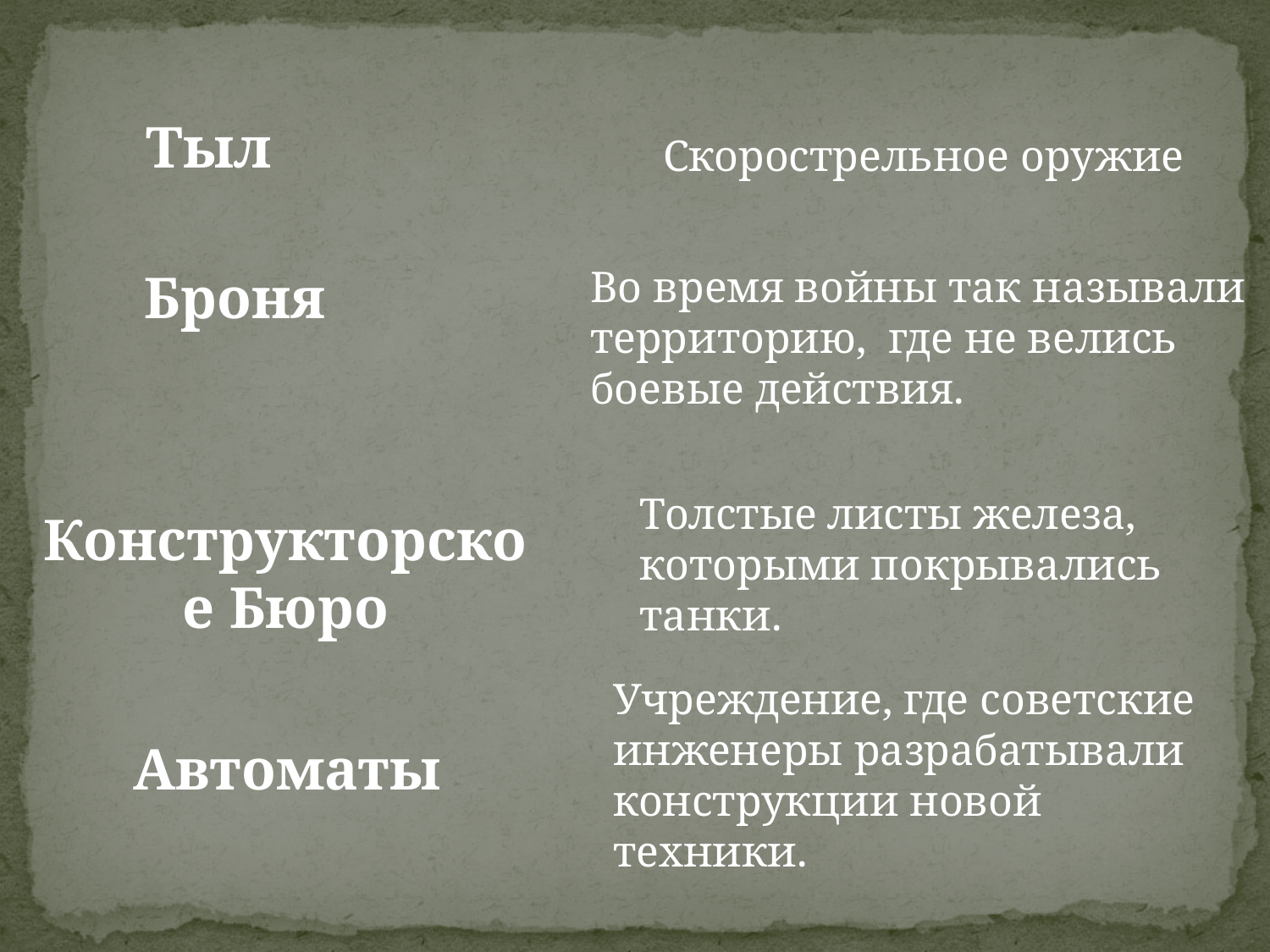

Тыл
Скорострельное оружие
Во время войны так называли
территорию,  где не велись
боевые действия.
Броня
Толстые листы железа,
которыми покрывались
танки.
Конструкторское Бюро
Учреждение, где советские
инженеры разрабатывали
конструкции новой
техники.
Автоматы